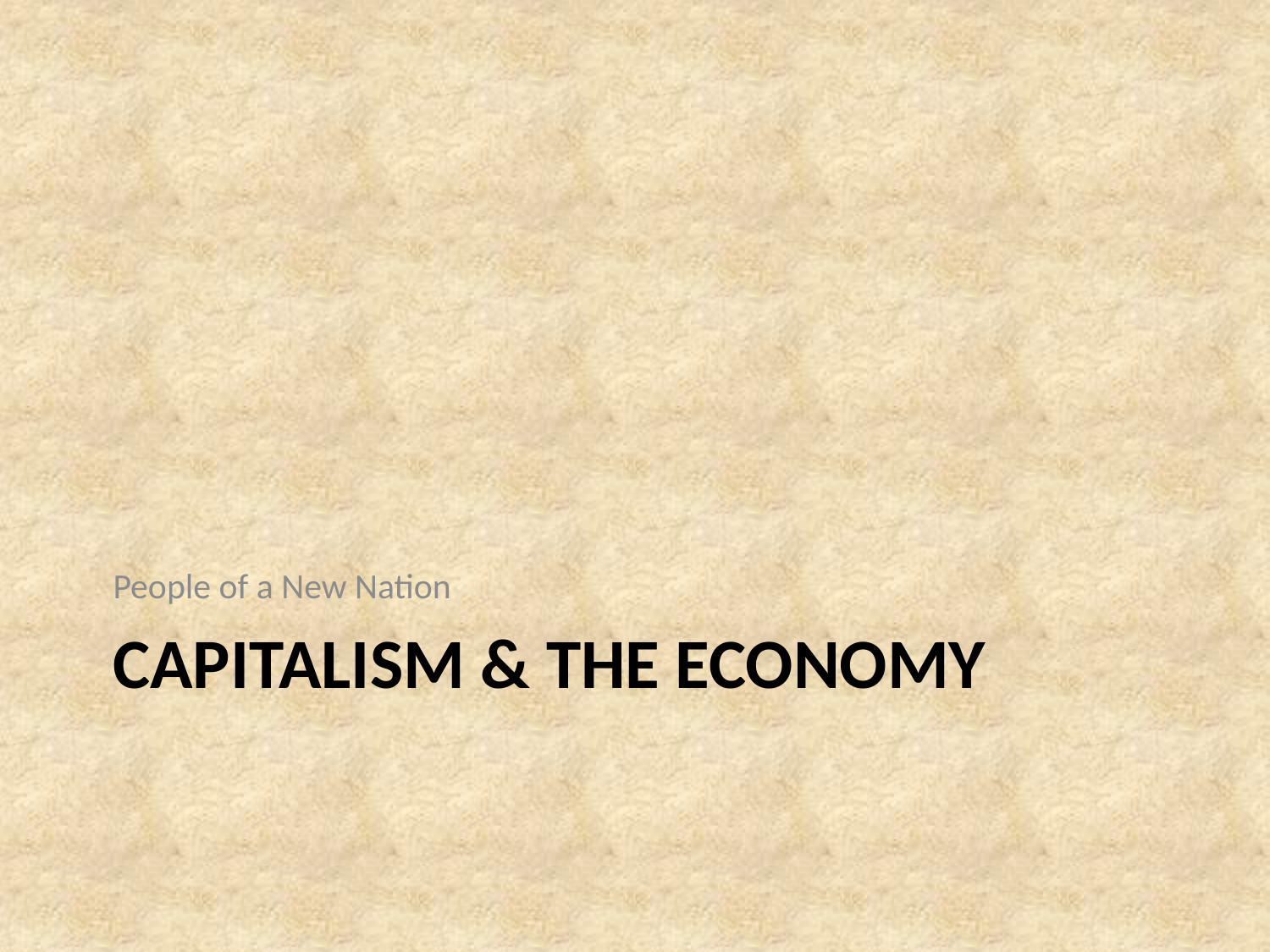

People of a New Nation
# Capitalism & the Economy